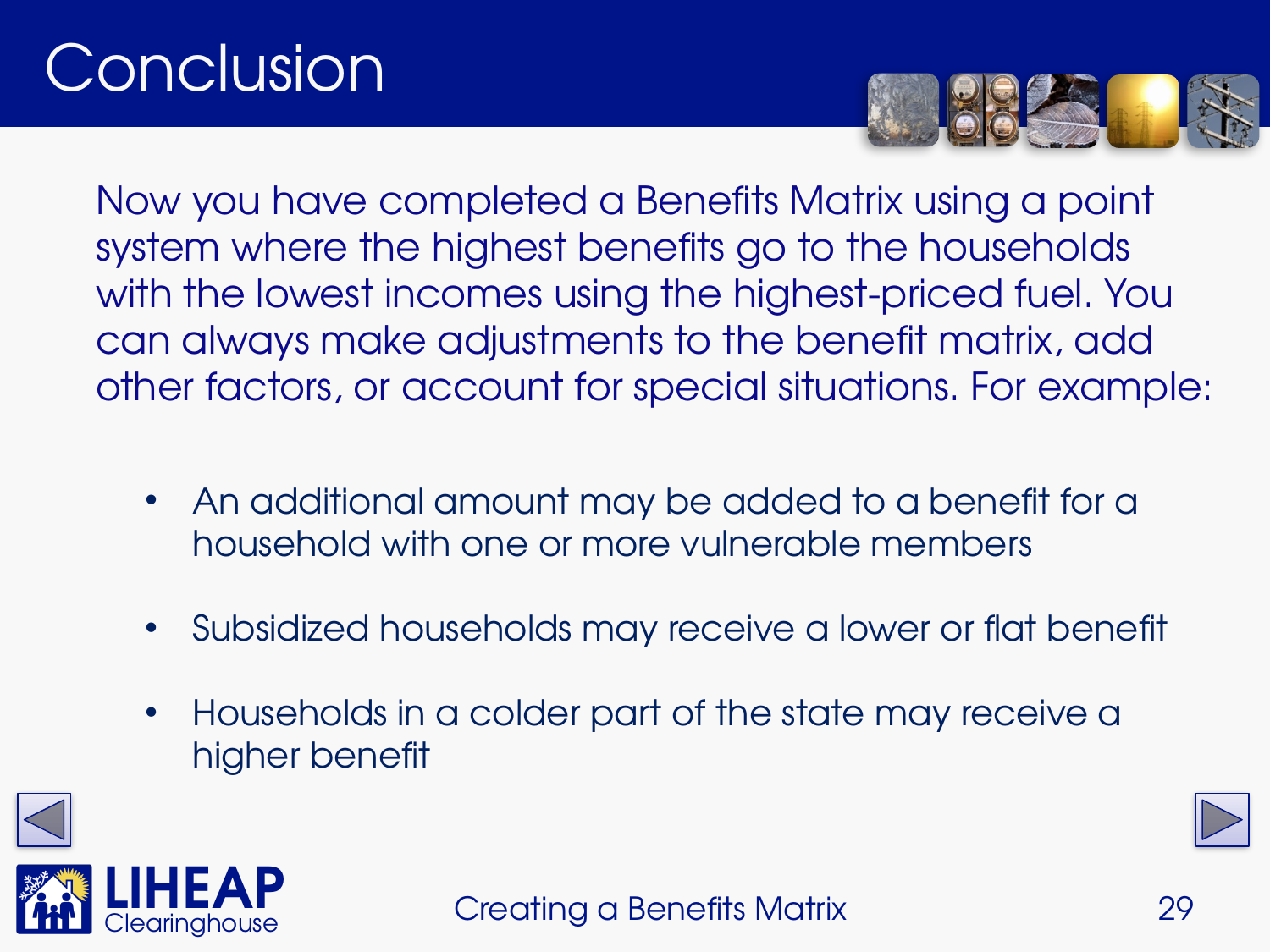

# Conclusion
Now you have completed a Benefits Matrix using a point system where the highest benefits go to the households with the lowest incomes using the highest-priced fuel. You can always make adjustments to the benefit matrix, add other factors, or account for special situations. For example:
An additional amount may be added to a benefit for a household with one or more vulnerable members
Subsidized households may receive a lower or flat benefit
Households in a colder part of the state may receive a higher benefit

Creating a Benefits Matrix
29